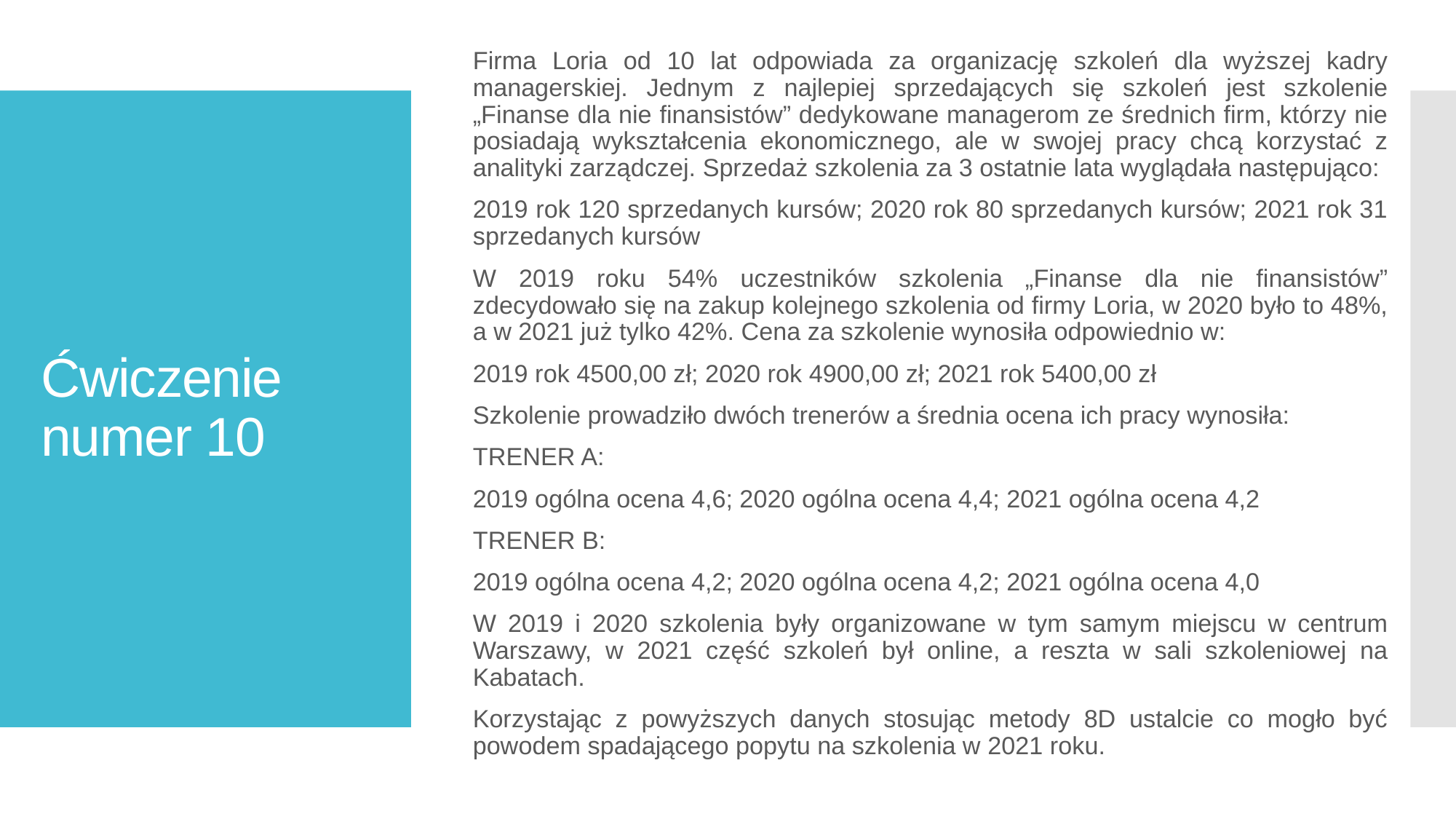

Firma Loria od 10 lat odpowiada za organizację szkoleń dla wyższej kadry managerskiej. Jednym z najlepiej sprzedających się szkoleń jest szkolenie „Finanse dla nie finansistów” dedykowane managerom ze średnich firm, którzy nie posiadają wykształcenia ekonomicznego, ale w swojej pracy chcą korzystać z analityki zarządczej. Sprzedaż szkolenia za 3 ostatnie lata wyglądała następująco:
2019 rok 120 sprzedanych kursów; 2020 rok 80 sprzedanych kursów; 2021 rok 31 sprzedanych kursów
W 2019 roku 54% uczestników szkolenia „Finanse dla nie finansistów” zdecydowało się na zakup kolejnego szkolenia od firmy Loria, w 2020 było to 48%, a w 2021 już tylko 42%. Cena za szkolenie wynosiła odpowiednio w:
2019 rok 4500,00 zł; 2020 rok 4900,00 zł; 2021 rok 5400,00 zł
Szkolenie prowadziło dwóch trenerów a średnia ocena ich pracy wynosiła:
TRENER A:
2019 ogólna ocena 4,6; 2020 ogólna ocena 4,4; 2021 ogólna ocena 4,2
TRENER B:
2019 ogólna ocena 4,2; 2020 ogólna ocena 4,2; 2021 ogólna ocena 4,0
W 2019 i 2020 szkolenia były organizowane w tym samym miejscu w centrum Warszawy, w 2021 część szkoleń był online, a reszta w sali szkoleniowej na Kabatach.
Korzystając z powyższych danych stosując metody 8D ustalcie co mogło być powodem spadającego popytu na szkolenia w 2021 roku.
# Ćwiczenie numer 10